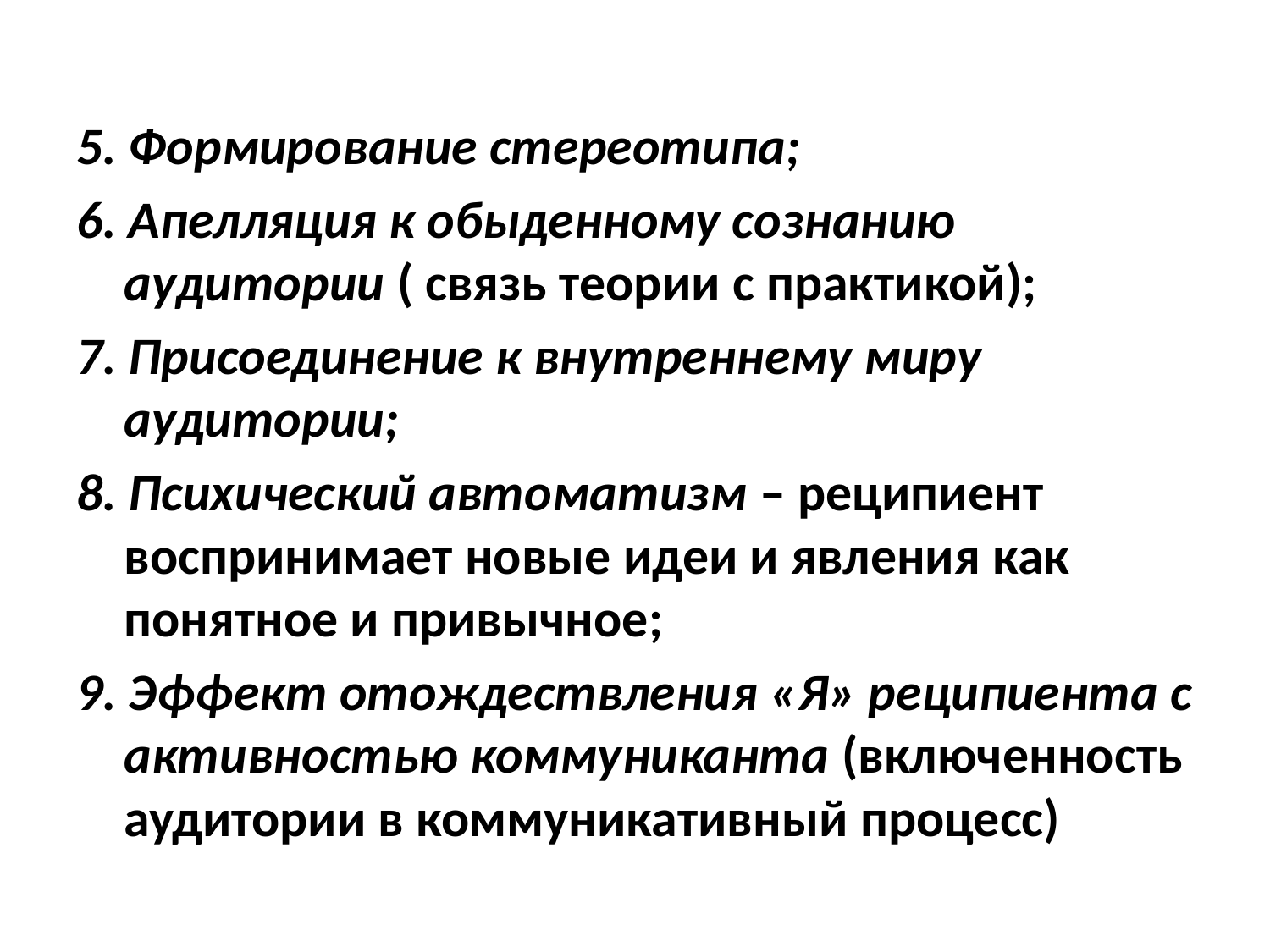

5. Формирование стереотипа;
6. Апелляция к обыденному сознанию аудитории ( связь теории с практикой);
7. Присоединение к внутреннему миру аудитории;
8. Психический автоматизм – реципиент воспринимает новые идеи и явления как понятное и привычное;
9. Эффект отождествления «Я» реципиента с активностью коммуниканта (включенность аудитории в коммуникативный процесс)